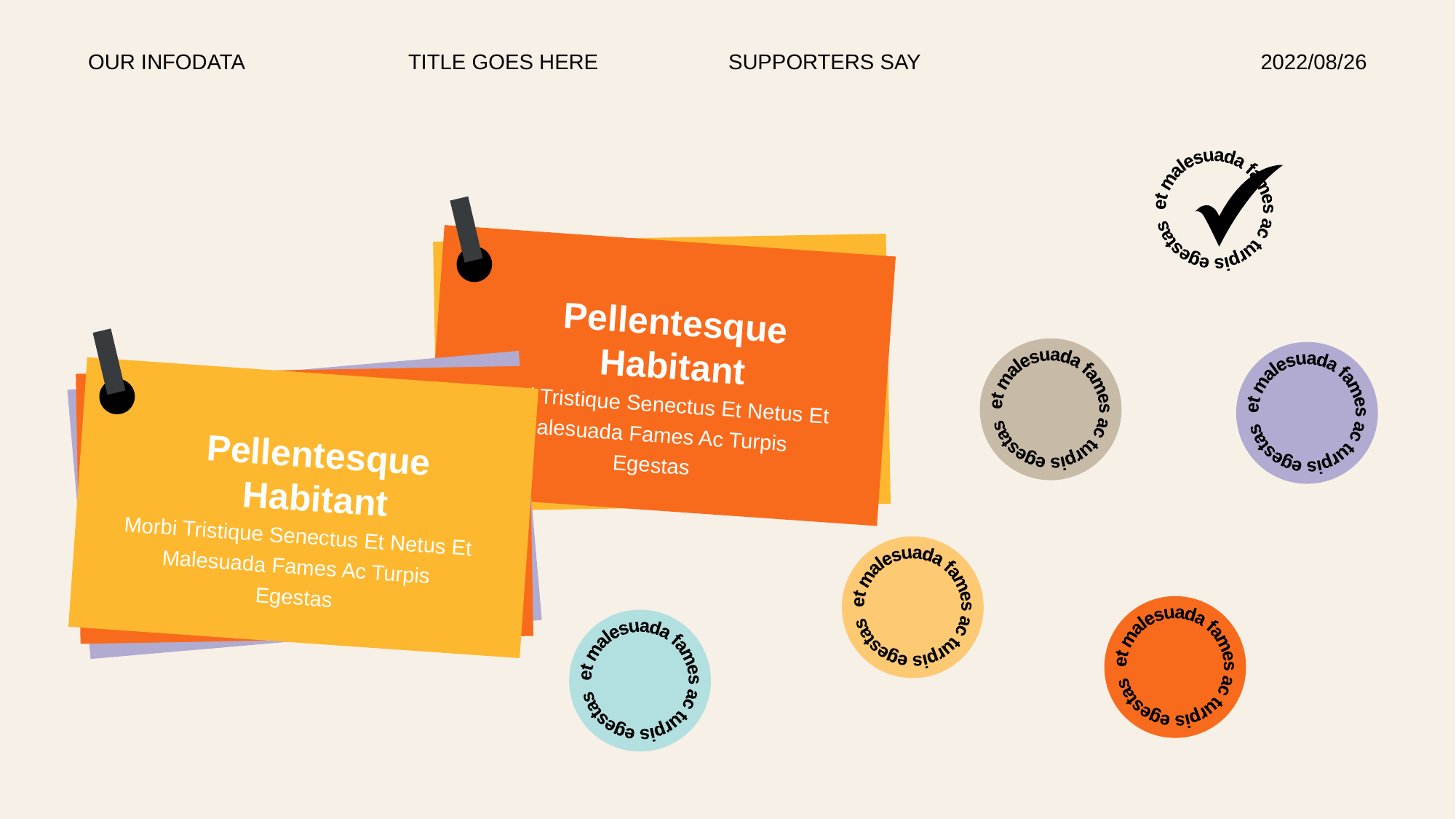

OUR INFODATA
TITLE GOES HERE
SUPPORTERS SAY
2022/08/26

et malesuada fames ac turpis egestas

Pellentesque Habitant
Morbi Tristique Senectus Et Netus Et Malesuada Fames Ac Turpis Egestas

Pellentesque Habitant
Morbi Tristique Senectus Et Netus Et Malesuada Fames Ac Turpis Egestas

et malesuada fames ac turpis egestas

et malesuada fames ac turpis egestas

et malesuada fames ac turpis egestas

et malesuada fames ac turpis egestas

et malesuada fames ac turpis egestas